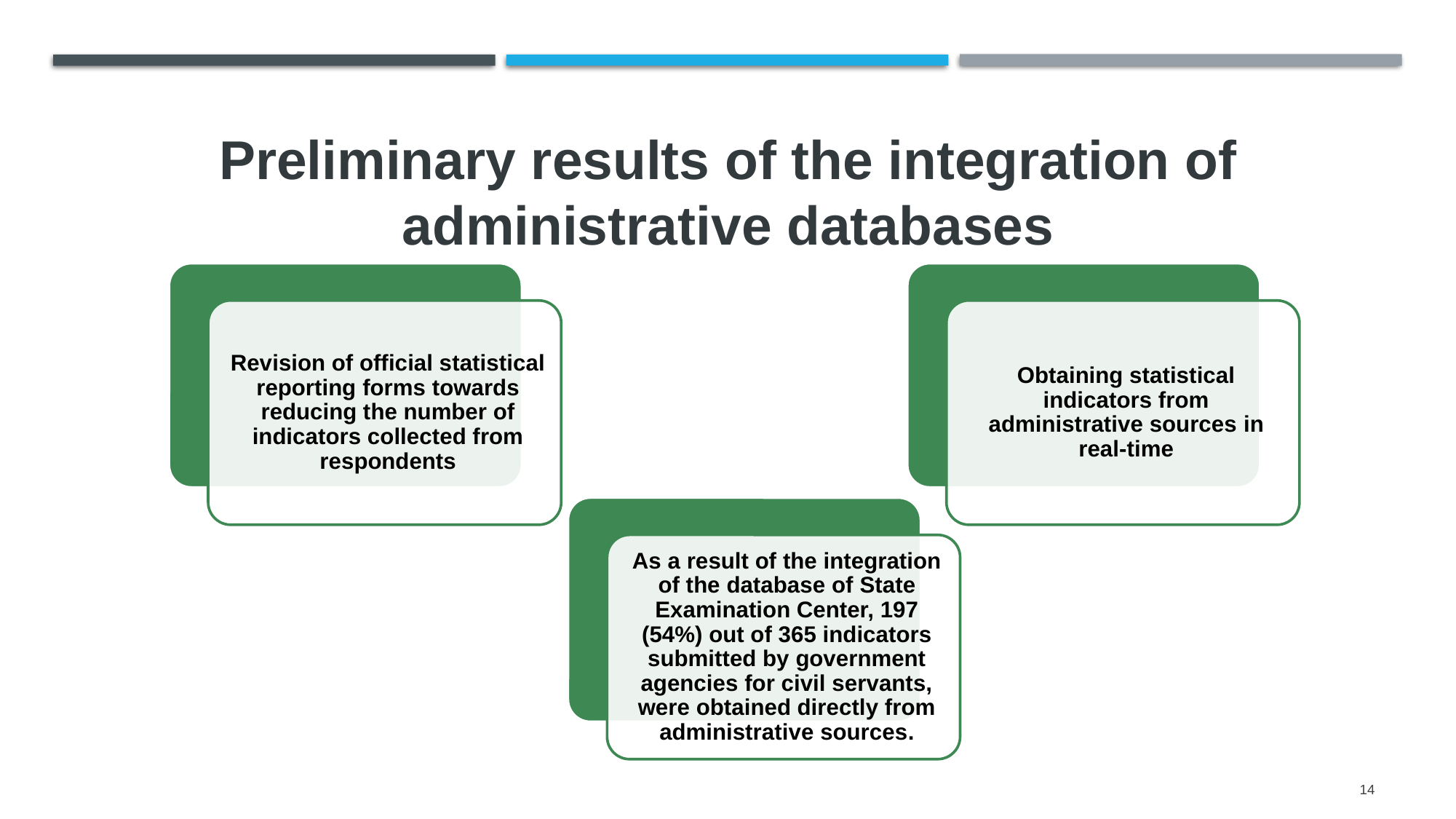

Preliminary results of the integration of administrative databases
Revision of official statistical reporting forms towards reducing the number of indicators collected from respondents
Obtaining statistical indicators from administrative sources in real-time
As a result of the integration of the database of State Examination Center, 197 (54%) out of 365 indicators submitted by government agencies for civil servants, were obtained directly from administrative sources.
14